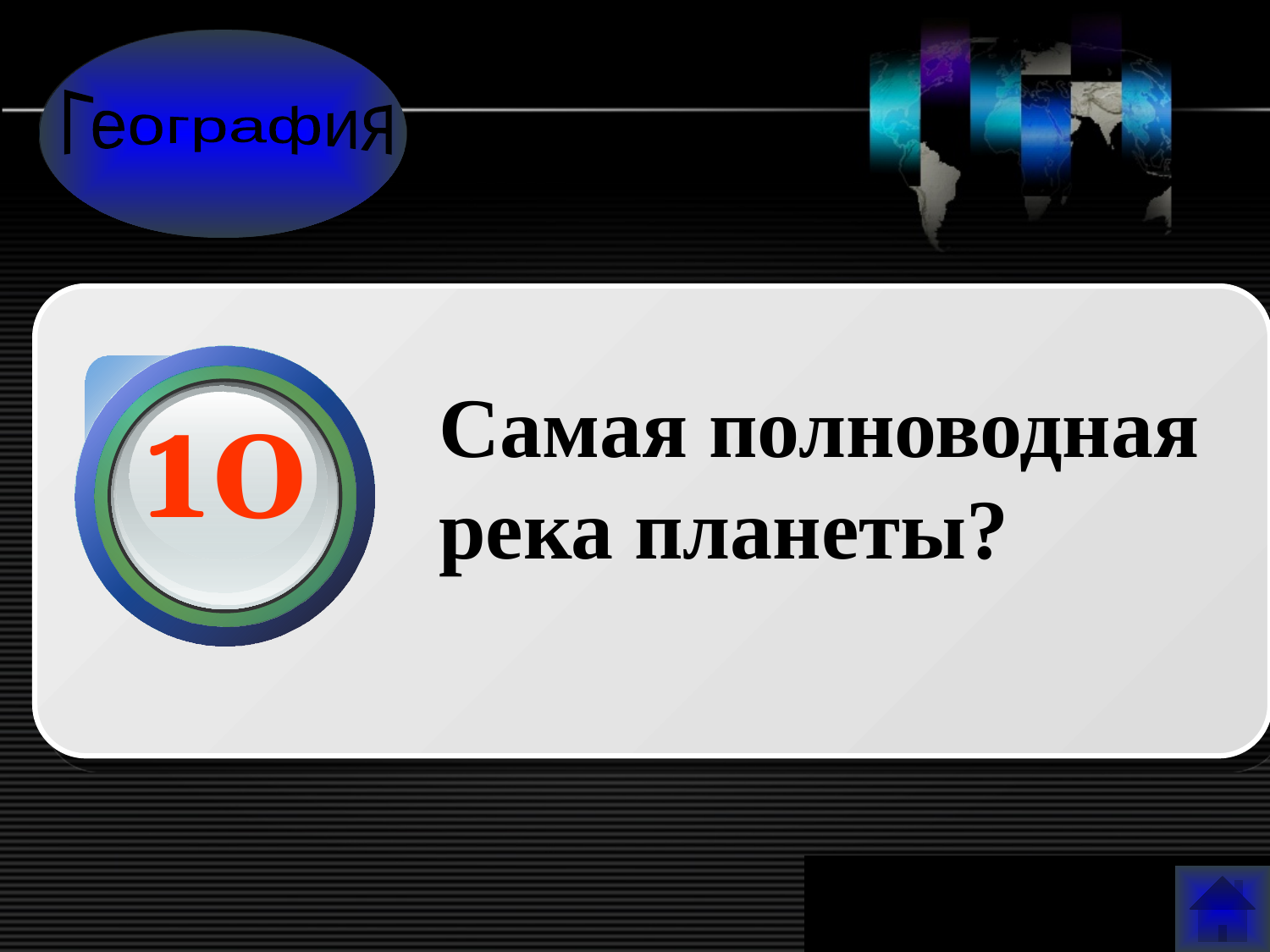

География

10

Самая полноводная река планеты?

www.themegallery.com